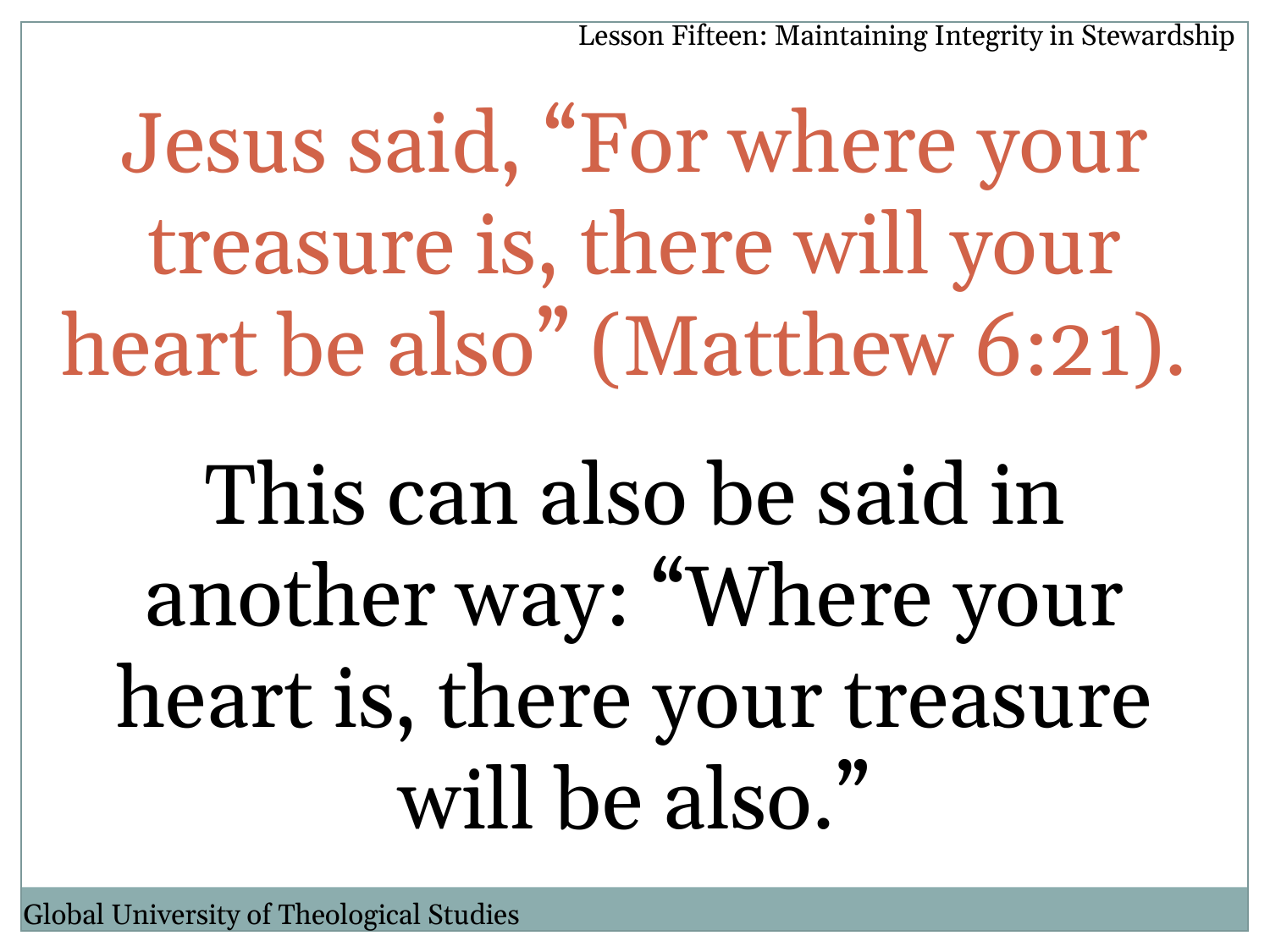

Lesson Fifteen: Maintaining Integrity in Stewardship
Jesus said, “For where your treasure is, there will your heart be also” (Matthew 6:21).
This can also be said in another way: “Where your heart is, there your treasure will be also.”
Global University of Theological Studies